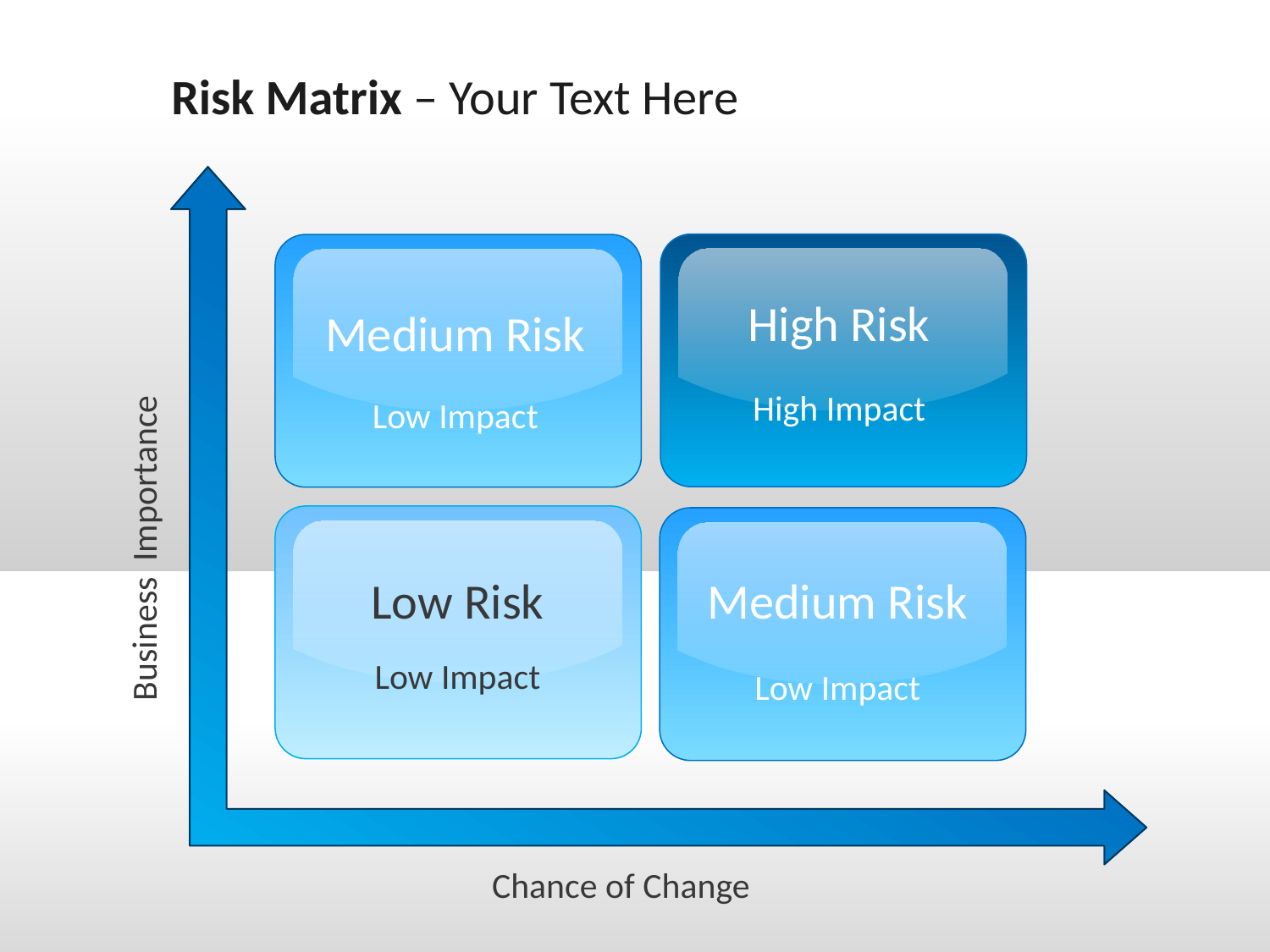

Risk Matrix – Your Text Here

High Risk
Medium Risk
High Impact
Low Impact

Business  Importance
Low Risk
Medium Risk
Low Impact
Low Impact
Chance of Change